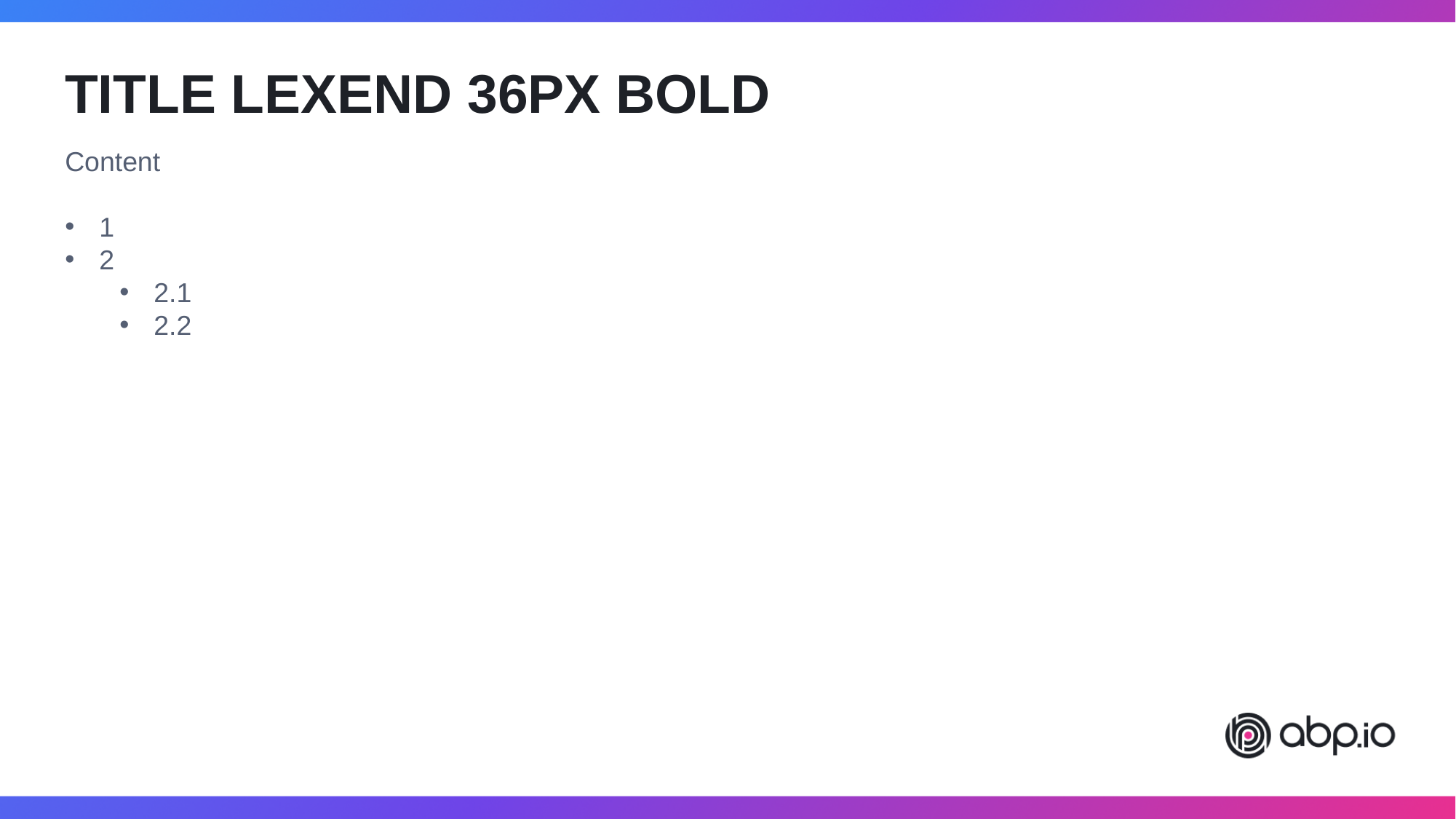

TITLE LEXEND 36PX BOLD
Content

1
2
2.1
2.2